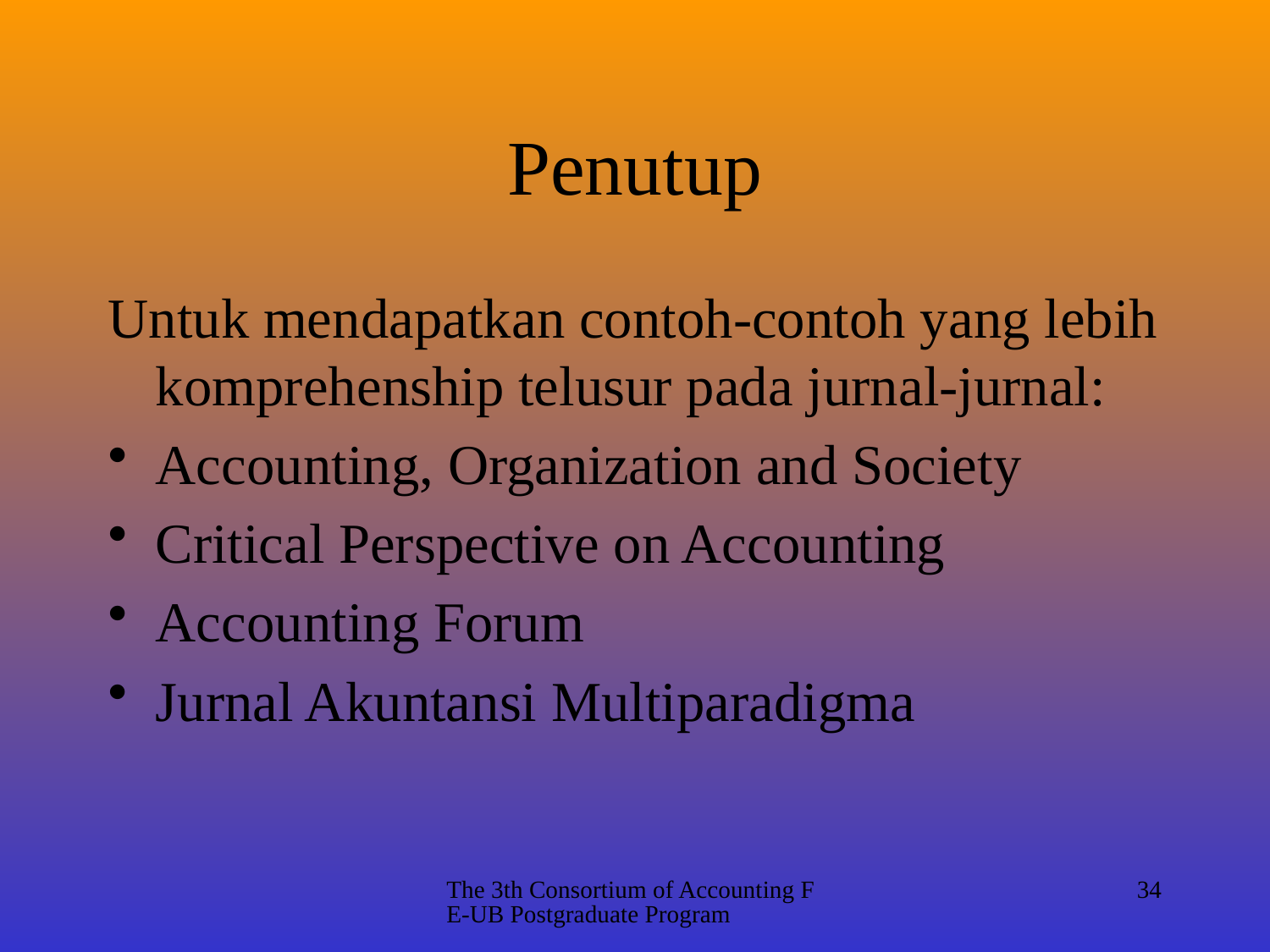

# Penutup
Untuk mendapatkan contoh-contoh yang lebih komprehenship telusur pada jurnal-jurnal:
Accounting, Organization and Society
Critical Perspective on Accounting
Accounting Forum
Jurnal Akuntansi Multiparadigma

The 3th Consortium of Accounting FE-UB Postgraduate Program
34